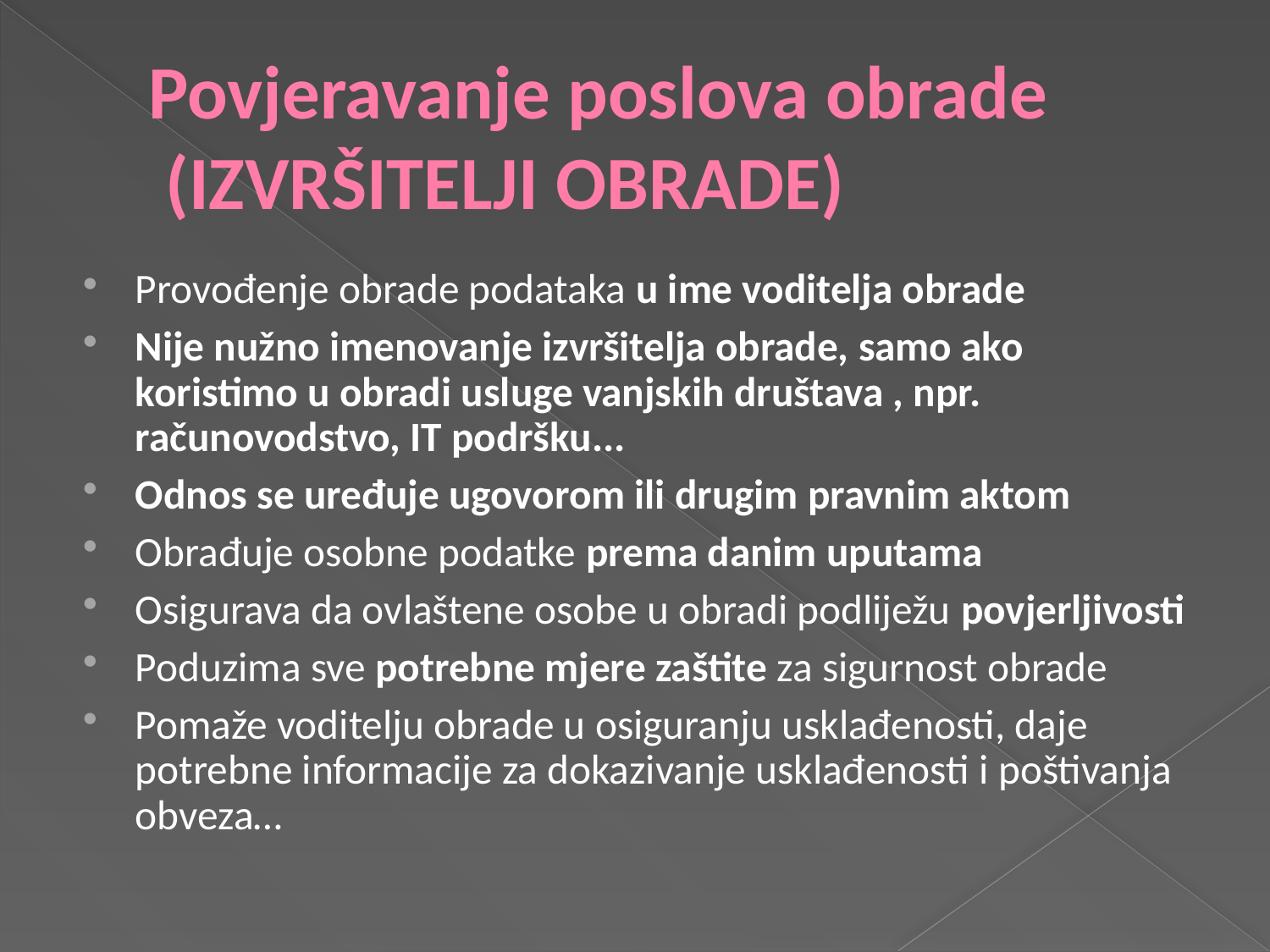

# Povjeravanje poslova obrade (IZVRŠITELJI OBRADE)
Provođenje obrade podataka u ime voditelja obrade
Nije nužno imenovanje izvršitelja obrade, samo ako koristimo u obradi usluge vanjskih društava , npr. računovodstvo, IT podršku...
Odnos se uređuje ugovorom ili drugim pravnim aktom
Obrađuje osobne podatke prema danim uputama
Osigurava da ovlaštene osobe u obradi podliježu povjerljivosti
Poduzima sve potrebne mjere zaštite za sigurnost obrade
Pomaže voditelju obrade u osiguranju usklađenosti, daje potrebne informacije za dokazivanje usklađenosti i poštivanja obveza…